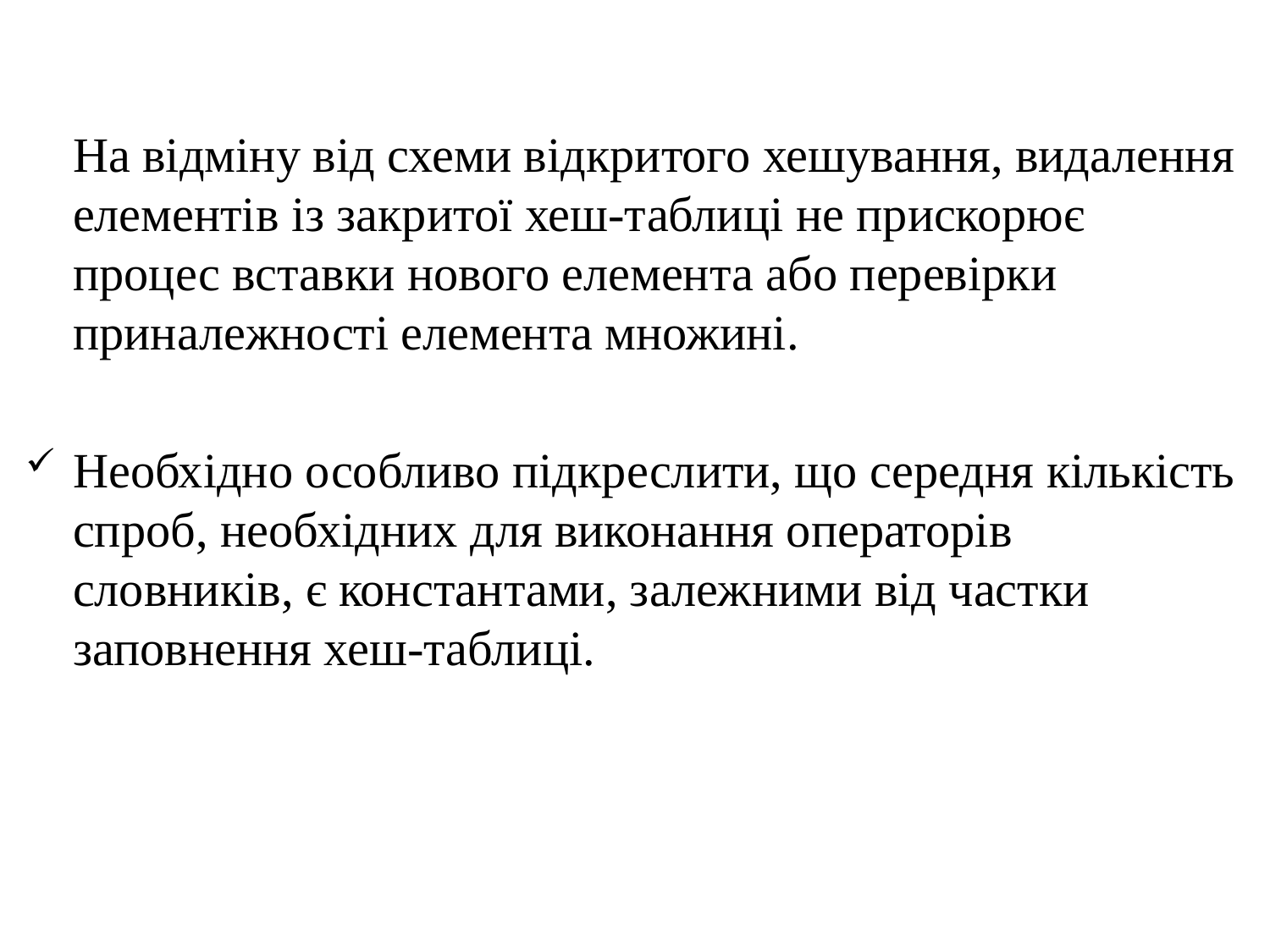

На відміну від схеми відкритого хешування, видалення елементів із закритої хеш-таблиці не прискорює процес вставки нового елемента або перевірки приналежності елемента множині.

Необхідно особливо підкреслити, що середня кількість спроб, необхідних для виконання операторів словників, є константами, залежними від частки заповнення хеш-таблиці.